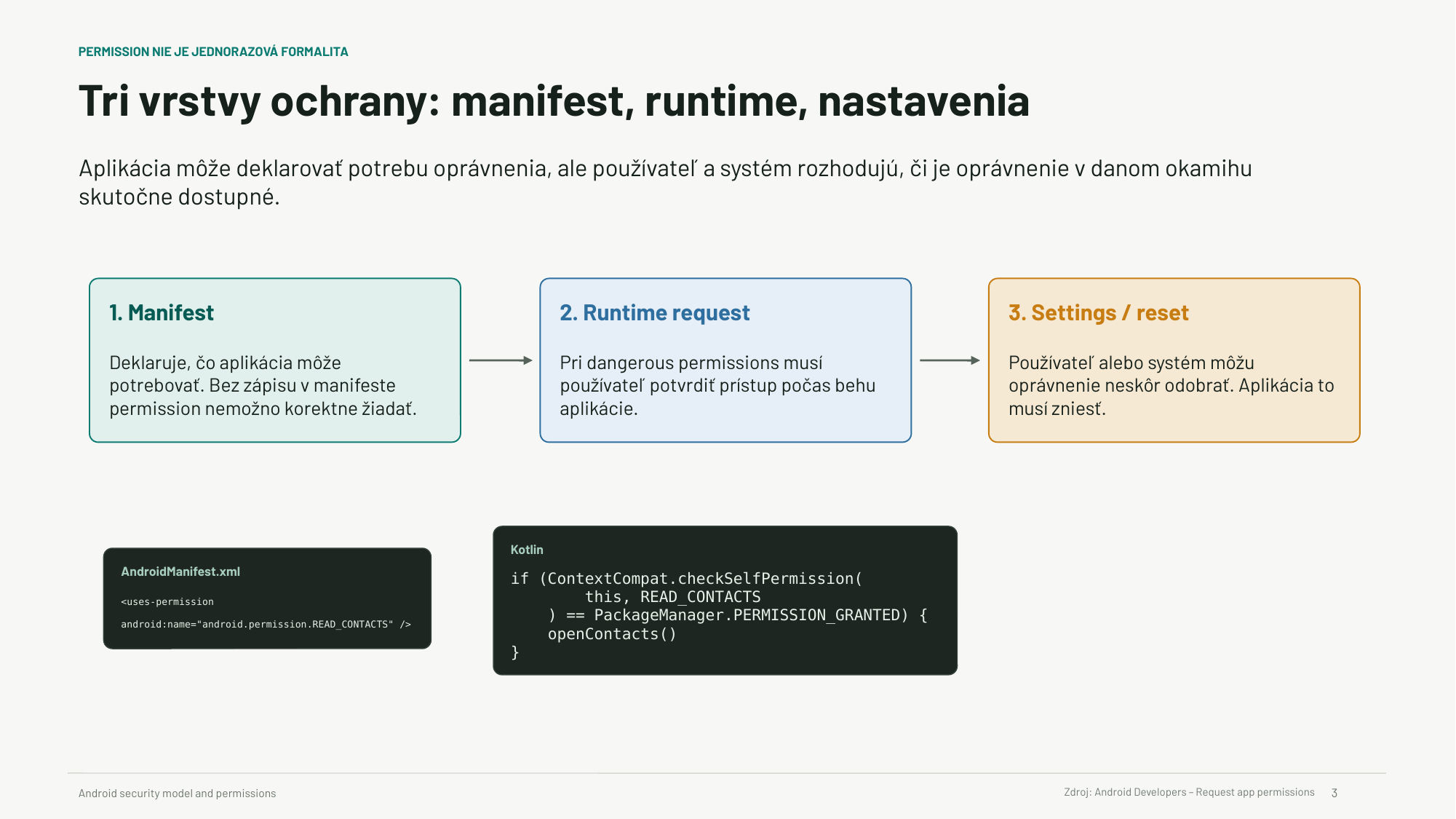

PERMISSION NIE JE JEDNORAZOVÁ FORMALITA
Tri vrstvy ochrany: manifest, runtime, nastavenia
Aplikácia môže deklarovať potrebu oprávnenia, ale používateľ a systém rozhodujú, či je oprávnenie v danom okamihu skutočne dostupné.

1. Manifest
2. Runtime request
3. Settings / reset
Deklaruje, čo aplikácia môže potrebovať. Bez zápisu v manifeste permission nemožno korektne žiadať.
Pri dangerous permissions musí používateľ potvrdiť prístup počas behu aplikácie.
Používateľ alebo systém môžu oprávnenie neskôr odobrať. Aplikácia to musí zniesť.

Kotlin

AndroidManifest.xml
if (ContextCompat.checkSelfPermission(
        this, READ_CONTACTS
    ) == PackageManager.PERMISSION_GRANTED) {
    openContacts()
}
<uses-permission
    android:name="android.permission.READ_CONTACTS" />
3
Zdroj: Android Developers – Request app permissions